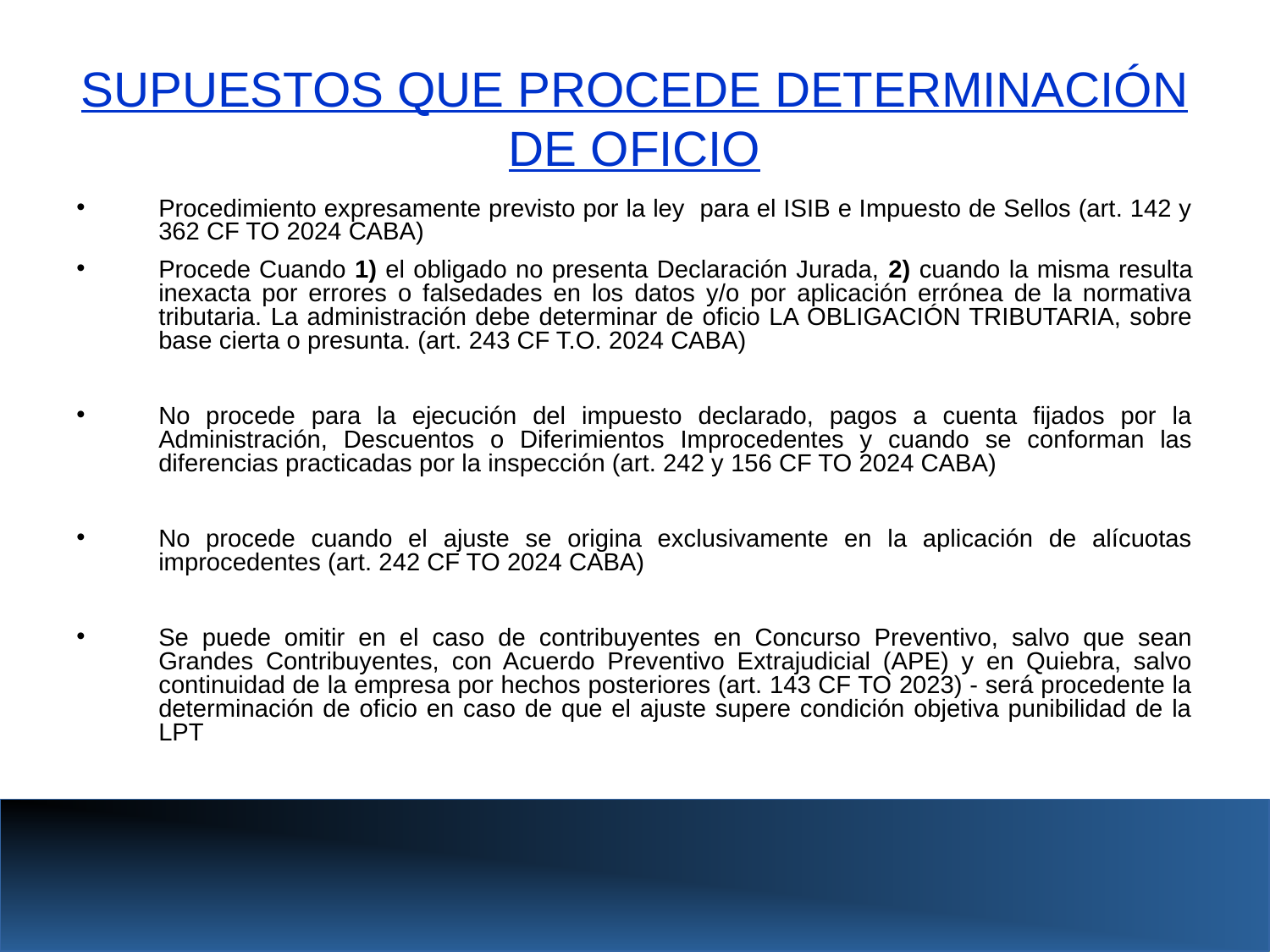

SUPUESTOS QUE PROCEDE DETERMINACIÓN DE OFICIO
Procedimiento expresamente previsto por la ley  para el ISIB e Impuesto de Sellos (art. 142 y 362 CF TO 2024 CABA)
Procede Cuando 1) el obligado no presenta Declaración Jurada, 2) cuando la misma resulta inexacta por errores o falsedades en los datos y/o por aplicación errónea de la normativa tributaria. La administración debe determinar de oficio LA OBLIGACIÓN TRIBUTARIA, sobre base cierta o presunta. (art. 243 CF T.O. 2024 CABA)

No procede para la ejecución del impuesto declarado, pagos a cuenta fijados por la Administración, Descuentos o Diferimientos Improcedentes y cuando se conforman las diferencias practicadas por la inspección (art. 242 y 156 CF TO 2024 CABA)

No procede cuando el ajuste se origina exclusivamente en la aplicación de alícuotas improcedentes (art. 242 CF TO 2024 CABA)

Se puede omitir en el caso de contribuyentes en Concurso Preventivo, salvo que sean Grandes Contribuyentes, con Acuerdo Preventivo Extrajudicial (APE) y en Quiebra, salvo continuidad de la empresa por hechos posteriores (art. 143 CF TO 2023) - será procedente la determinación de oficio en caso de que el ajuste supere condición objetiva punibilidad de la LPT